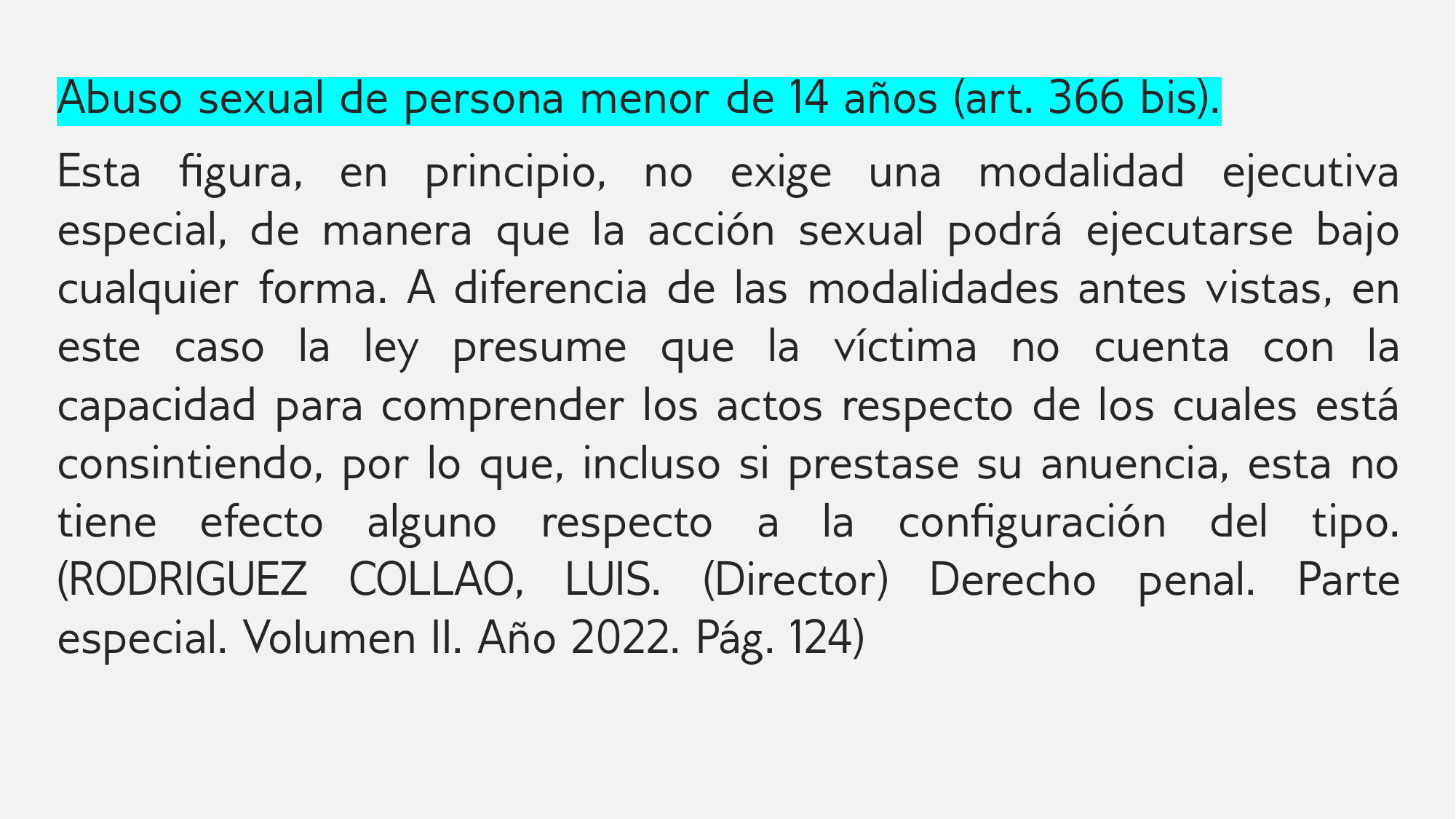

Abuso sexual de persona menor de 14 años (art. 366 bis).
Esta figura, en principio, no exige una modalidad ejecutiva especial, de manera que la acción sexual podrá ejecutarse bajo cualquier forma. A diferencia de las modalidades antes vistas, en este caso la ley presume que la víctima no cuenta con la capacidad para comprender los actos respecto de los cuales está consintiendo, por lo que, incluso si prestase su anuencia, esta no tiene efecto alguno respecto a la configuración del tipo. (RODRIGUEZ COLLAO, LUIS. (Director) Derecho penal. Parte especial. Volumen II. Año 2022. Pág. 124)